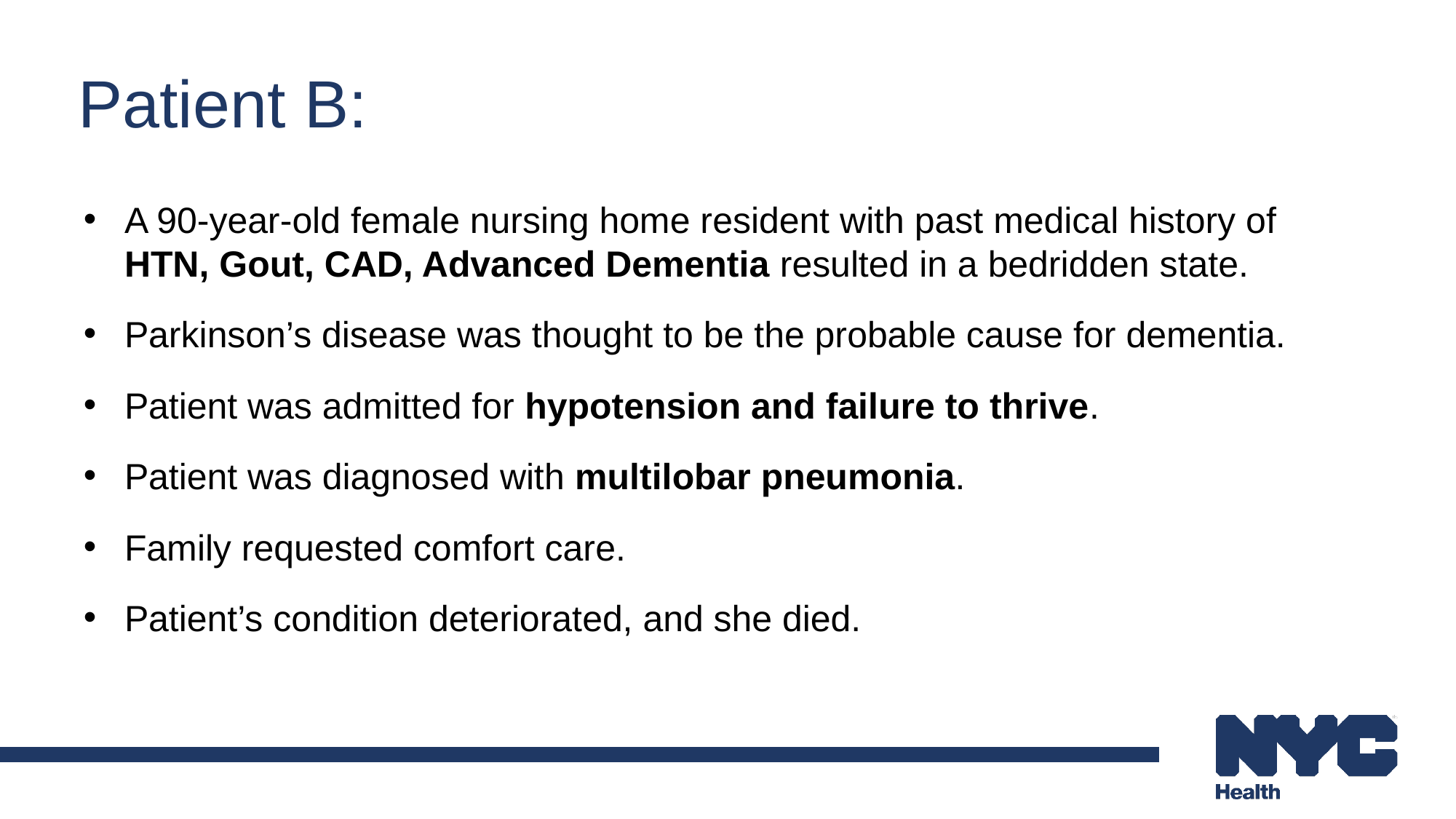

# Patient B:
A 90-year-old female nursing home resident with past medical history of HTN, Gout, CAD, Advanced Dementia resulted in a bedridden state.
Parkinson’s disease was thought to be the probable cause for dementia.
Patient was admitted for hypotension and failure to thrive.
Patient was diagnosed with multilobar pneumonia.
Family requested comfort care.
Patient’s condition deteriorated, and she died.